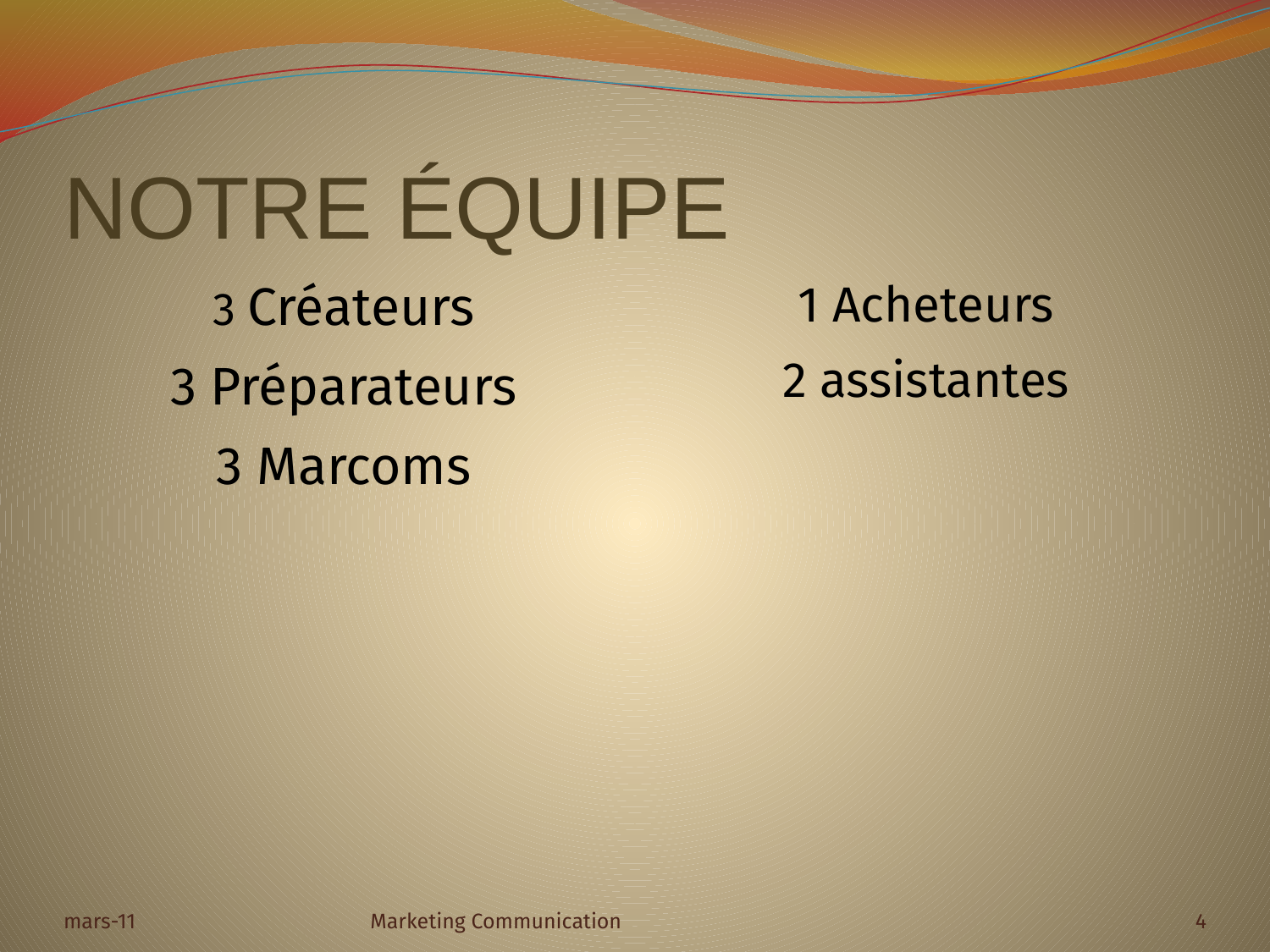

# Notre équipe
3 Créateurs
3 Préparateurs
3 Marcoms
1 Acheteurs
2 assistantes
mars-11
Marketing Communication
4